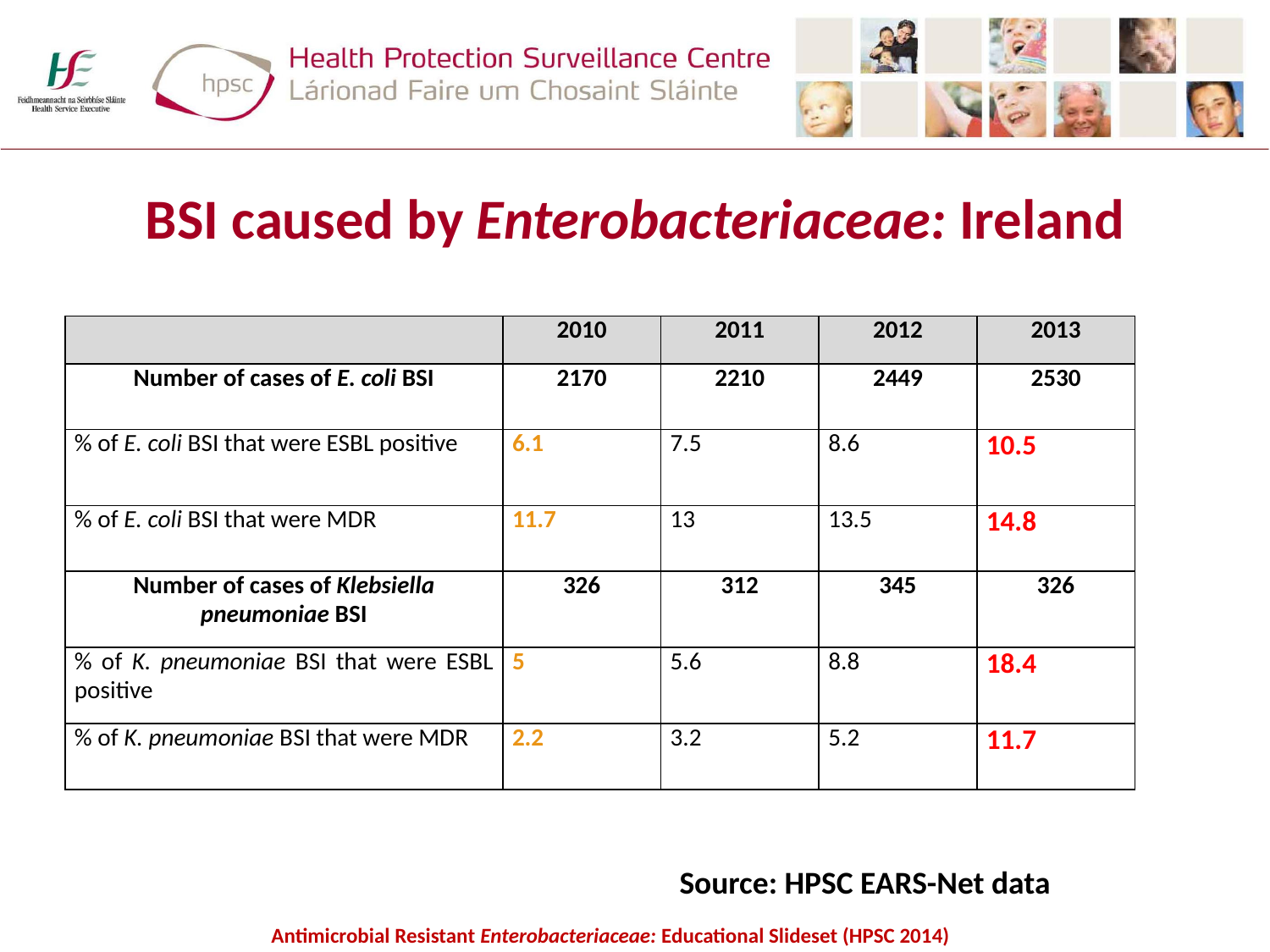

# BSI caused by Enterobacteriaceae: Ireland
|  | 2010 | 2011 | 2012 | 2013 |
| --- | --- | --- | --- | --- |
| Number of cases of E. coli BSI | 2170 | 2210 | 2449 | 2530 |
| % of E. coli BSI that were ESBL positive | 6.1 | 7.5 | 8.6 | 10.5 |
| % of E. coli BSI that were MDR | 11.7 | 13 | 13.5 | 14.8 |
| Number of cases of Klebsiella pneumoniae BSI | 326 | 312 | 345 | 326 |
| % of K. pneumoniae BSI that were ESBL positive | 5 | 5.6 | 8.8 | 18.4 |
| % of K. pneumoniae BSI that were MDR | 2.2 | 3.2 | 5.2 | 11.7 |
Source: HPSC EARS-Net data
Antimicrobial Resistant Enterobacteriaceae: Educational Slideset (HPSC 2014)